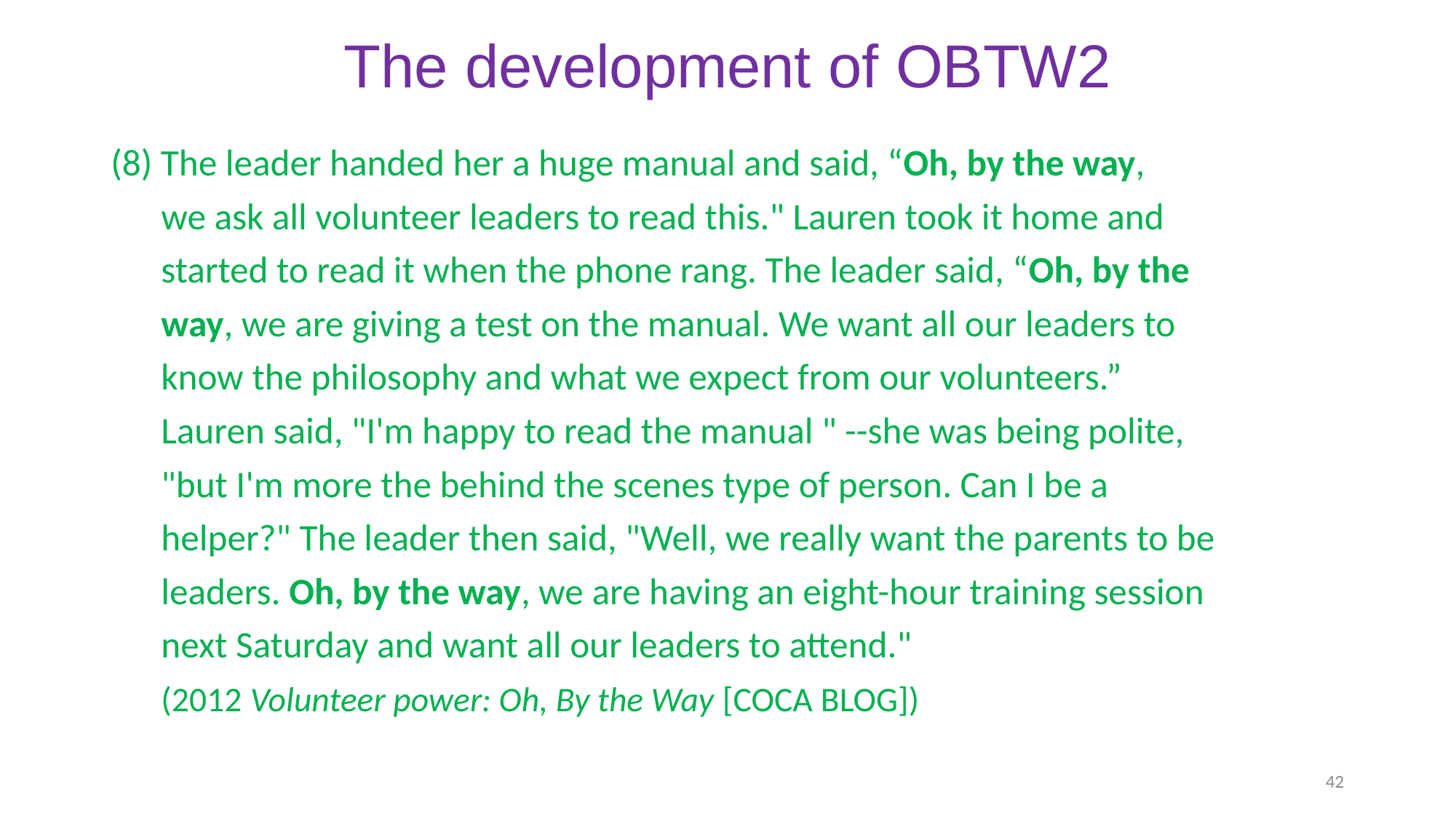

# The development of OBTW2
(8) The leader handed her a huge manual and said, “Oh, by the way,
      we ask all volunteer leaders to read this." Lauren took it home and
      started to read it when the phone rang. The leader said, “Oh, by the
      way, we are giving a test on the manual. We want all our leaders to
      know the philosophy and what we expect from our volunteers.”
      Lauren said, "I'm happy to read the manual " --she was being polite,
      "but I'm more the behind the scenes type of person. Can I be a
      helper?" The leader then said, "Well, we really want the parents to be
      leaders. Oh, by the way, we are having an eight-hour training session
      next Saturday and want all our leaders to attend."
      (2012 Volunteer power: Oh, By the Way [COCA BLOG])

42